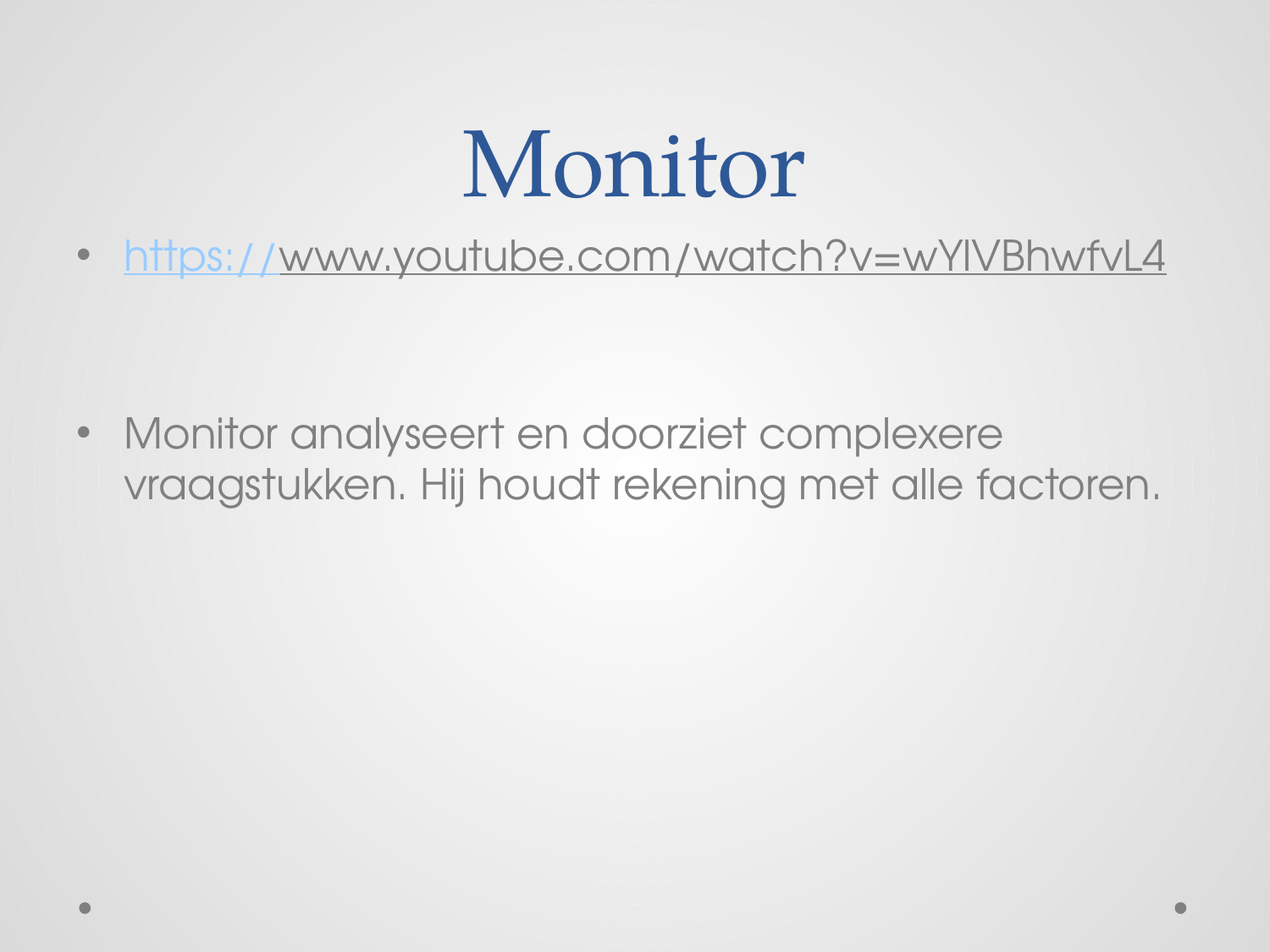

# Monitor
https://www.youtube.com/watch?v=wYlVBhwfvL4

Monitor analyseert en doorziet complexere vraagstukken. Hij houdt rekening met alle factoren.